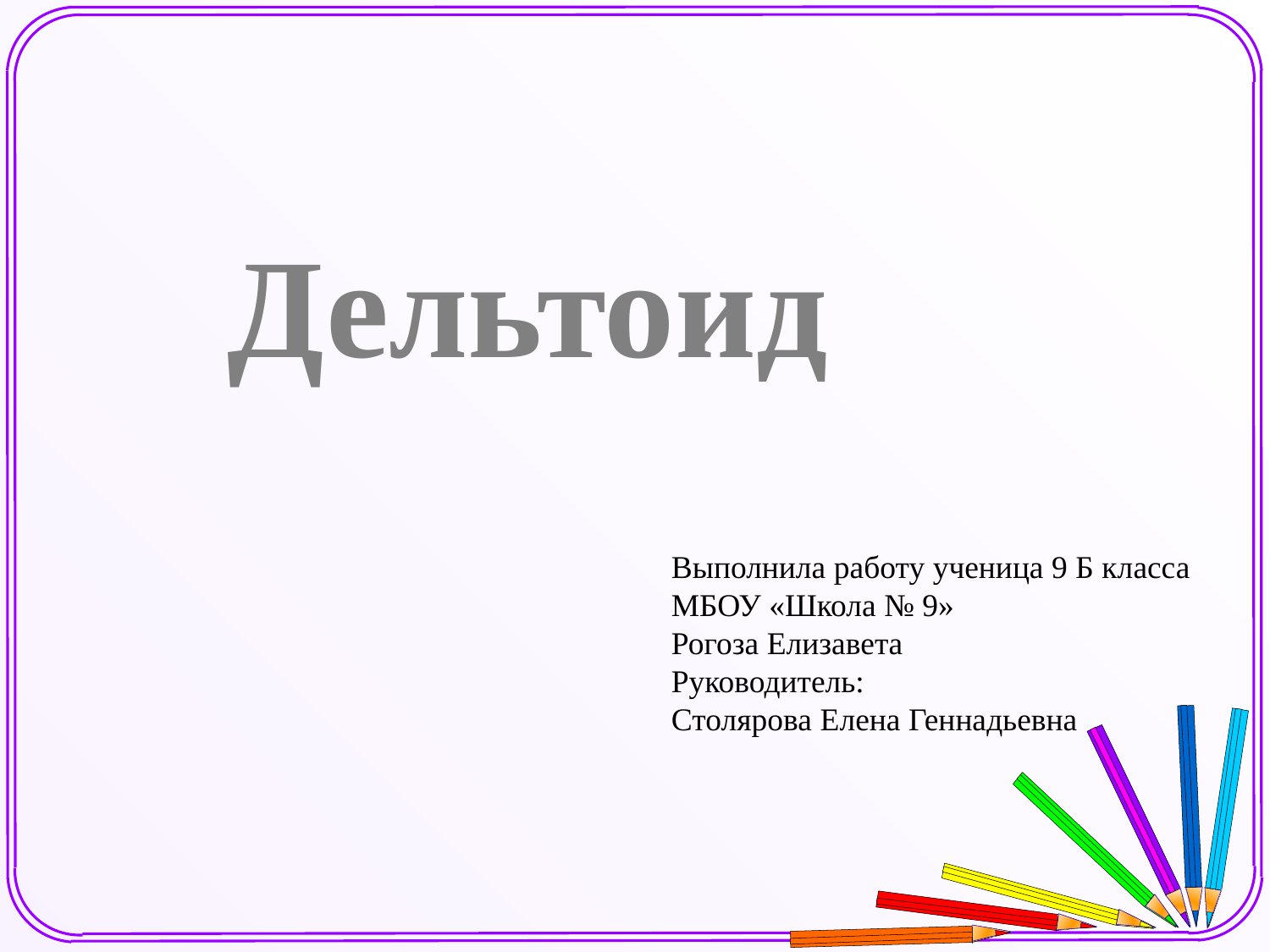

Дельтоид
Выполнила работу ученица 9 Б класса
МБОУ «Школа № 9»
Рогоза Елизавета
Руководитель:
Столярова Елена Геннадьевна